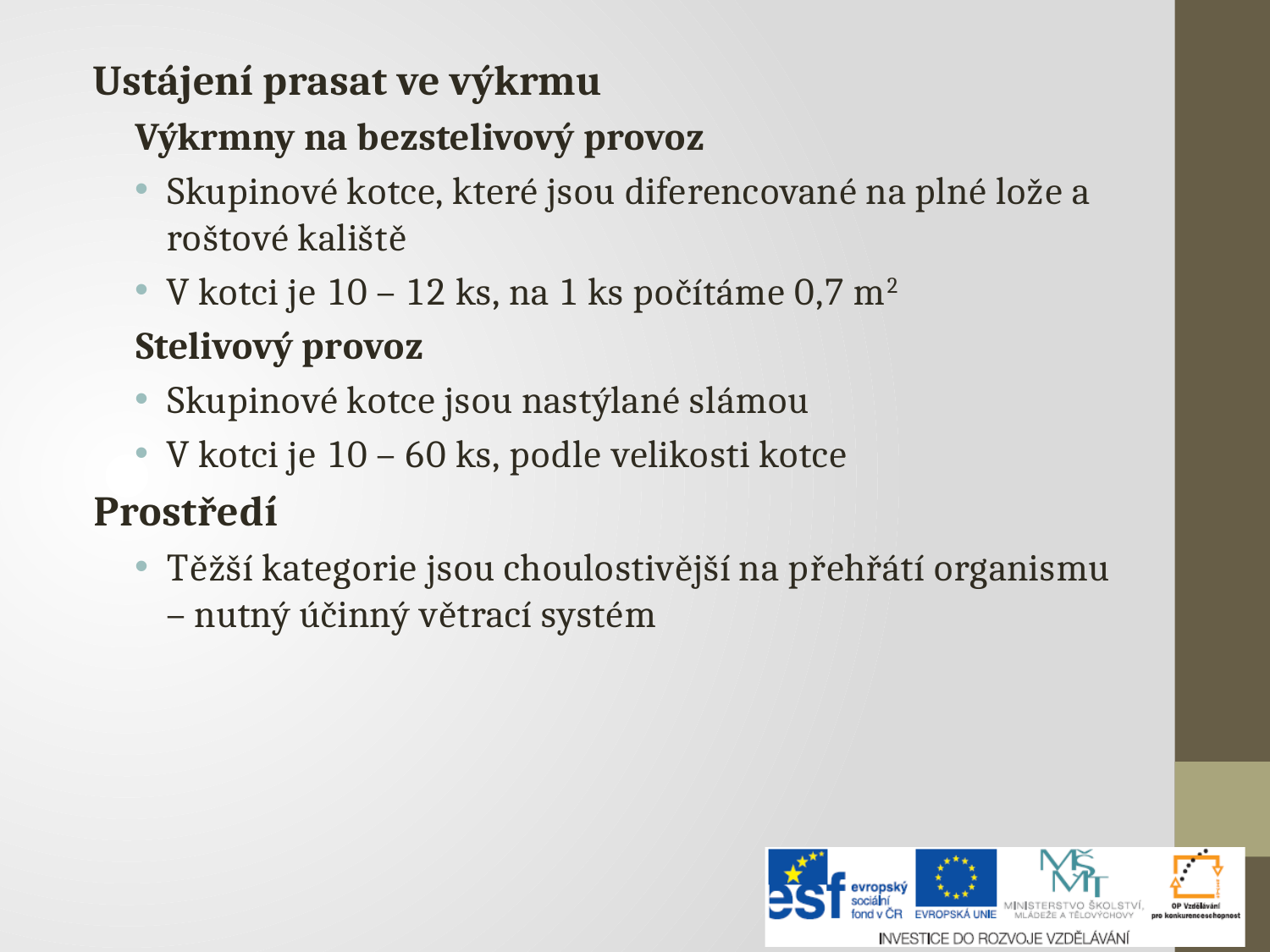

Ustájení prasat ve výkrmu
Výkrmny na bezstelivový provoz
Skupinové kotce, které jsou diferencované na plné lože a roštové kaliště
V kotci je 10 – 12 ks, na 1 ks počítáme 0,7 m2
Stelivový provoz
Skupinové kotce jsou nastýlané slámou
V kotci je 10 – 60 ks, podle velikosti kotce
Prostředí
Těžší kategorie jsou choulostivější na přehřátí organismu – nutný účinný větrací systém